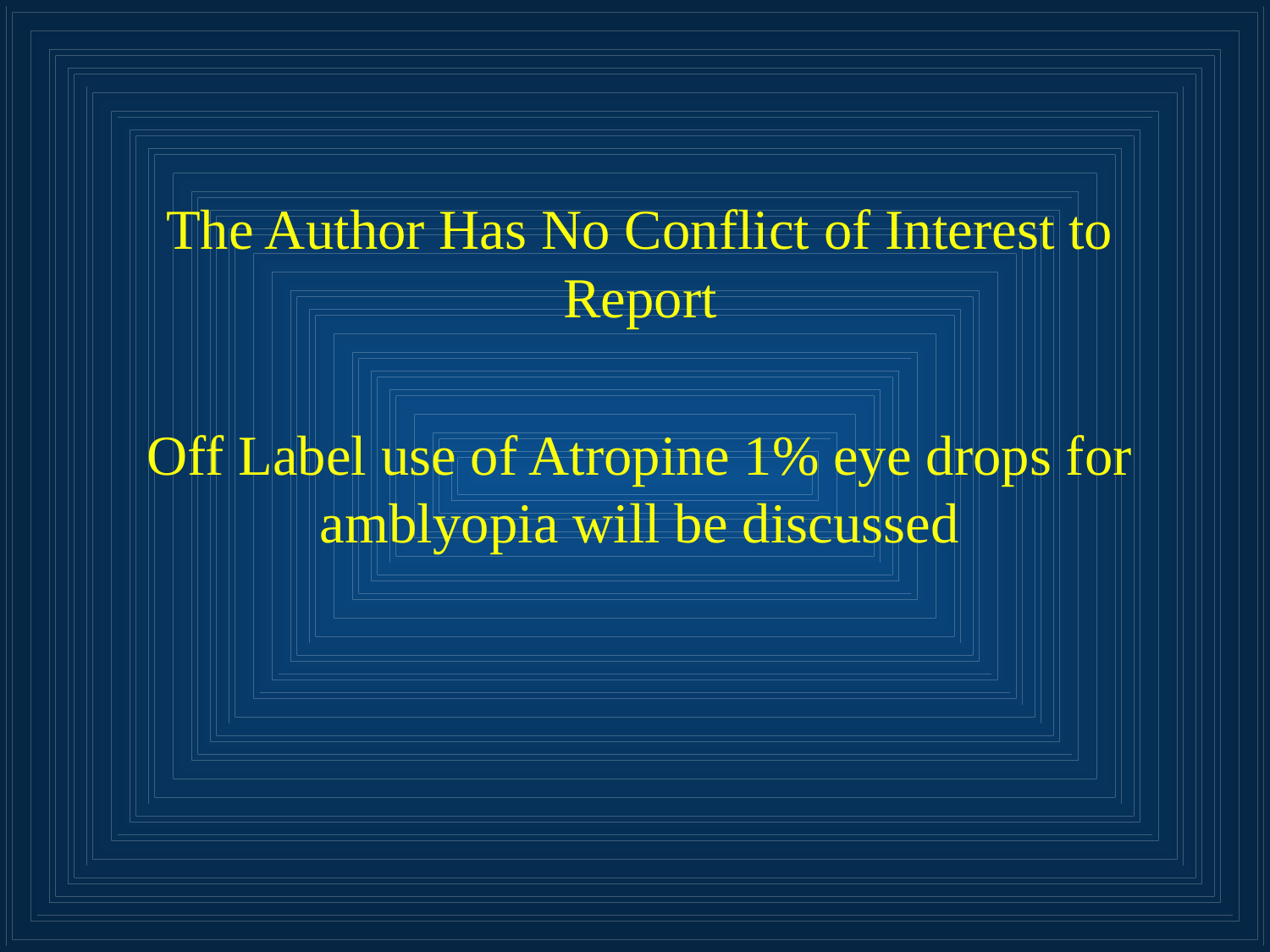

The Author Has No Conflict of Interest to Report

Off Label use of Atropine 1% eye drops for amblyopia will be discussed
#